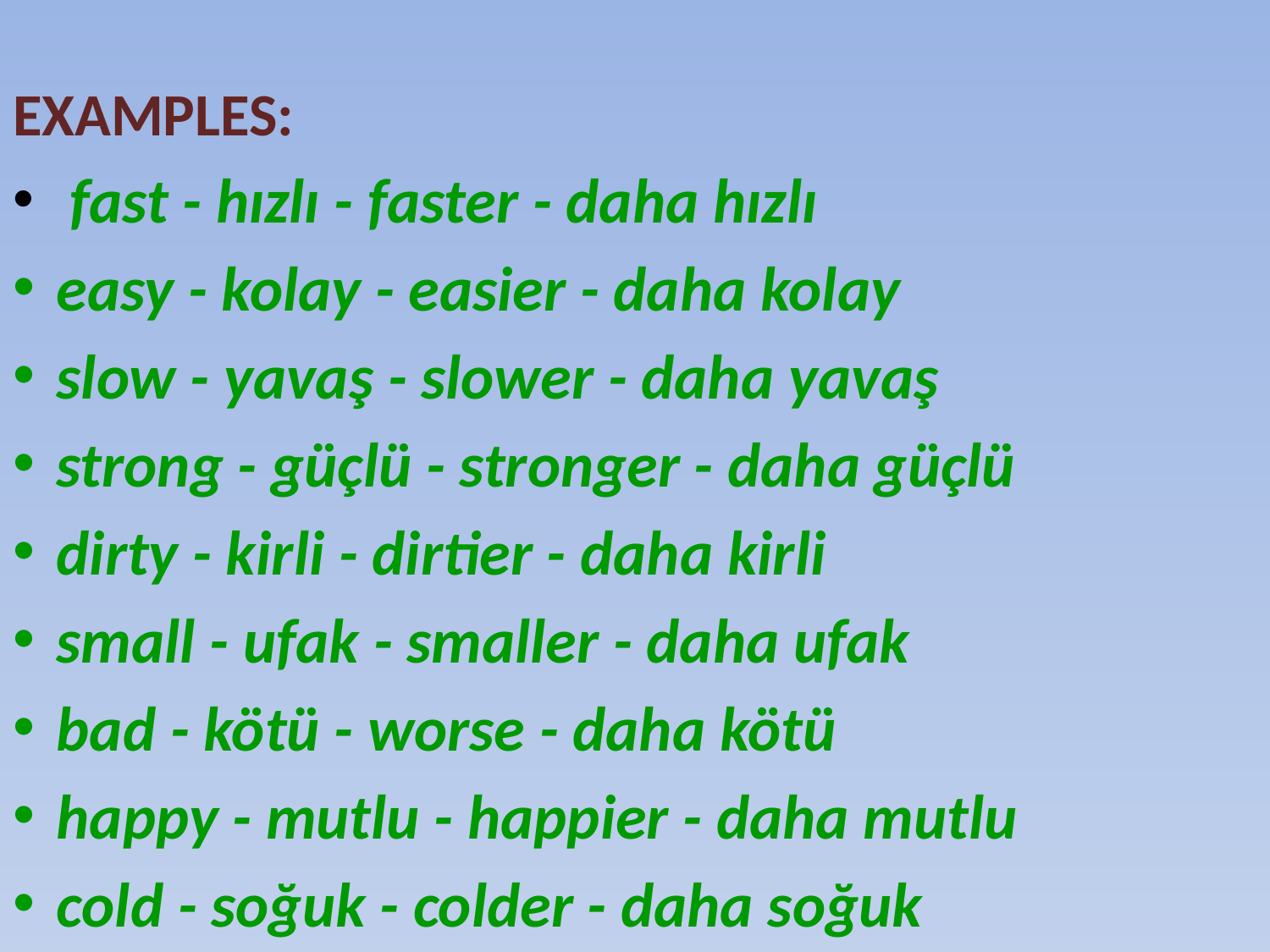

EXAMPLES:
 fast - hızlı - faster - daha hızlı
easy - kolay - easier - daha kolay
slow - yavaş - slower - daha yavaş
strong - güçlü - stronger - daha güçlü
dirty - kirli - dirtier - daha kirli
small - ufak - smaller - daha ufak
bad - kötü - worse - daha kötü
happy - mutlu - happier - daha mutlu
cold - soğuk - colder - daha soğuk